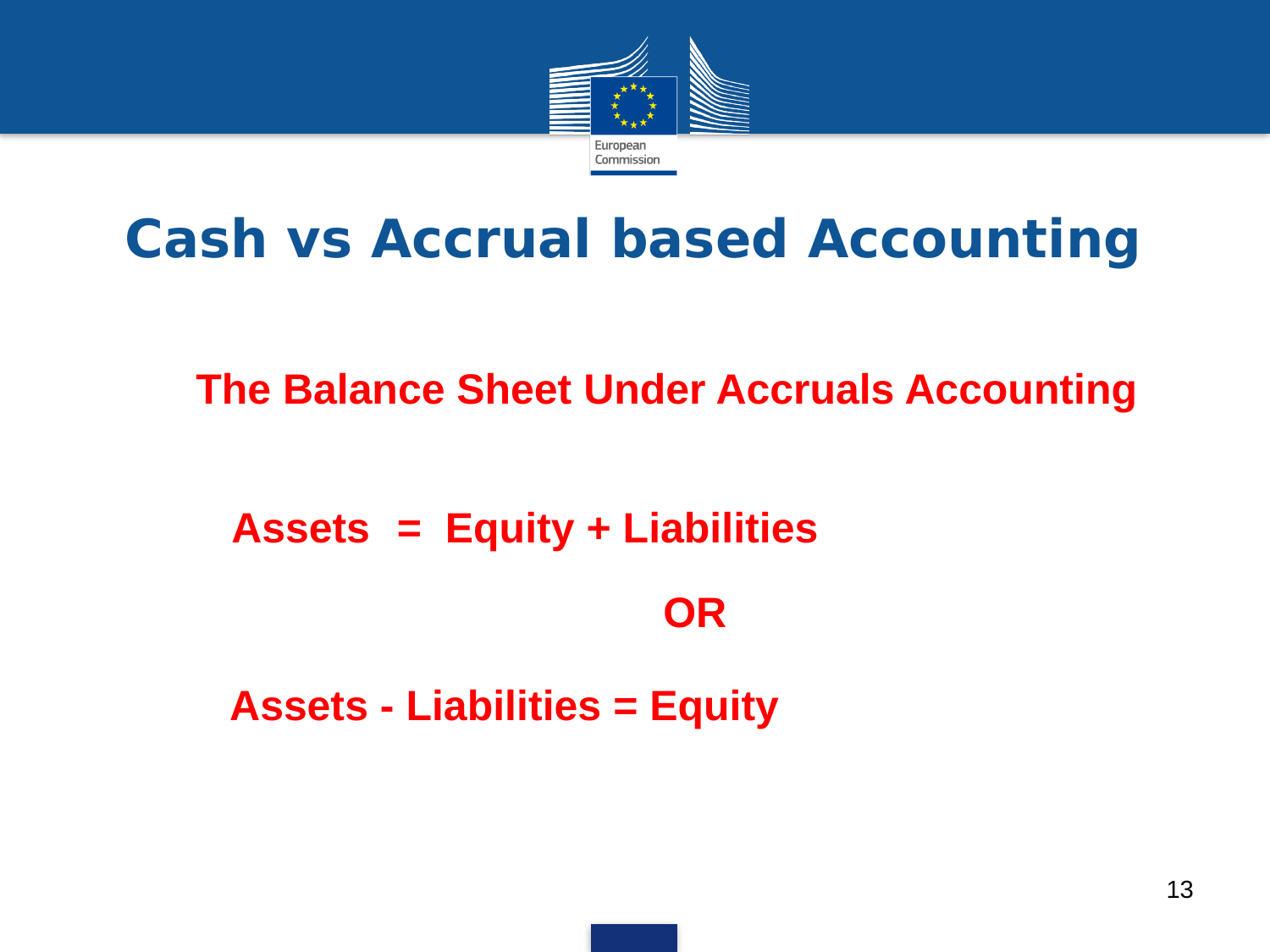

# Cash vs Accrual based Accounting
The Balance Sheet Under Accruals Accounting
Assets
=  Equity + Liabilities
OR
Assets - Liabilities = Equity
13